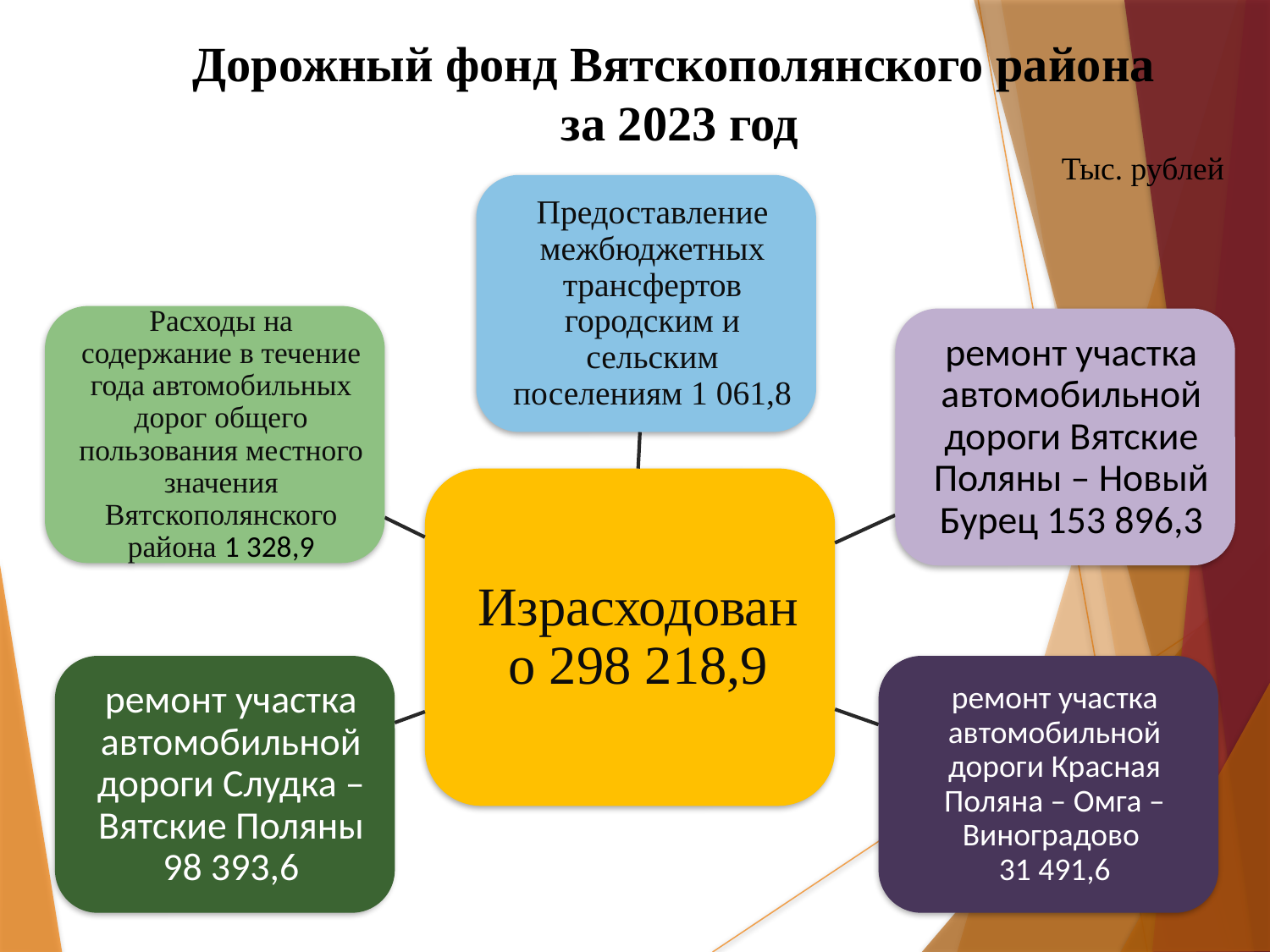

Дорожный фонд Вятскополянского района
за 2023 год
Тыс. рублей
Израсходовано 298 218,9
Предоставление межбюджетных трансфертов городским и сельским поселениям 1 061,8
ремонт участка автомобильной дороги Вятские Поляны – Новый Бурец 153 896,3
ремонт участка автомобильной дороги Красная Поляна – Омга – Виноградово  31 491,6
ремонт участка автомобильной дороги Слудка – Вятские Поляны 98 393,6
Расходы на содержание в течение года автомобильных дорог общего пользования местного значения Вятскополянского района 1 328,9
19